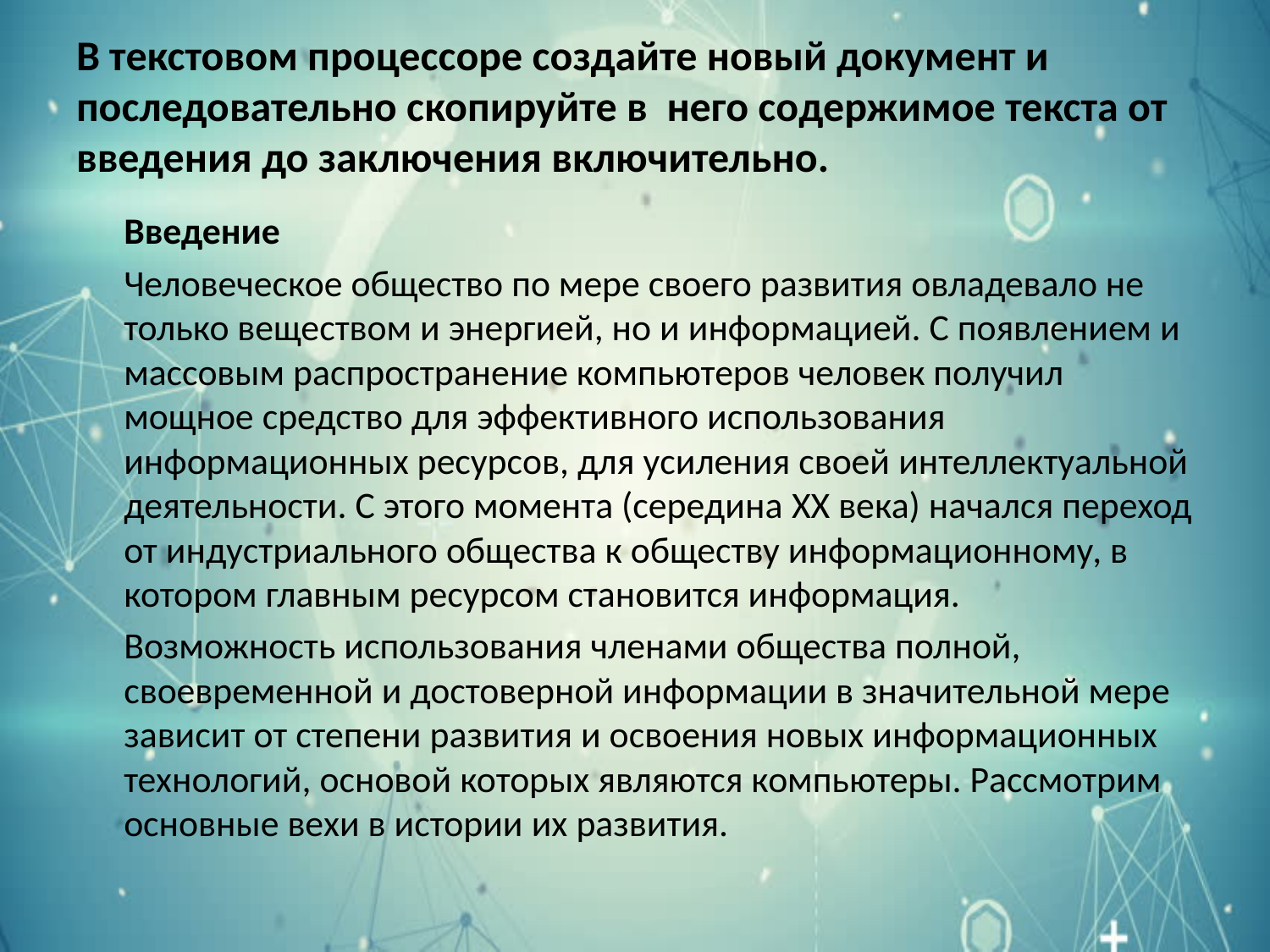

# В текстовом процессоре создайте новый документ и последовательно скопируйте в  него содержимое текста от введения до заключения включительно.
Введение
Человеческое общество по мере своего развития овладевало не только веществом и энергией, но и информацией. С появлением и массовым распространение компьютеров человек получил мощное средство для эффективного использования информационных ресурсов, для усиления своей интеллектуальной деятельности. С этого момента (середина XX века) начался переход от индустриального общества к обществу информационному, в котором главным ресурсом становится информация.
Возможность использования членами общества полной, своевременной и достоверной информации в значительной мере зависит от степени развития и освоения новых информационных технологий, основой которых являются компьютеры. Рассмотрим основные вехи в истории их развития.